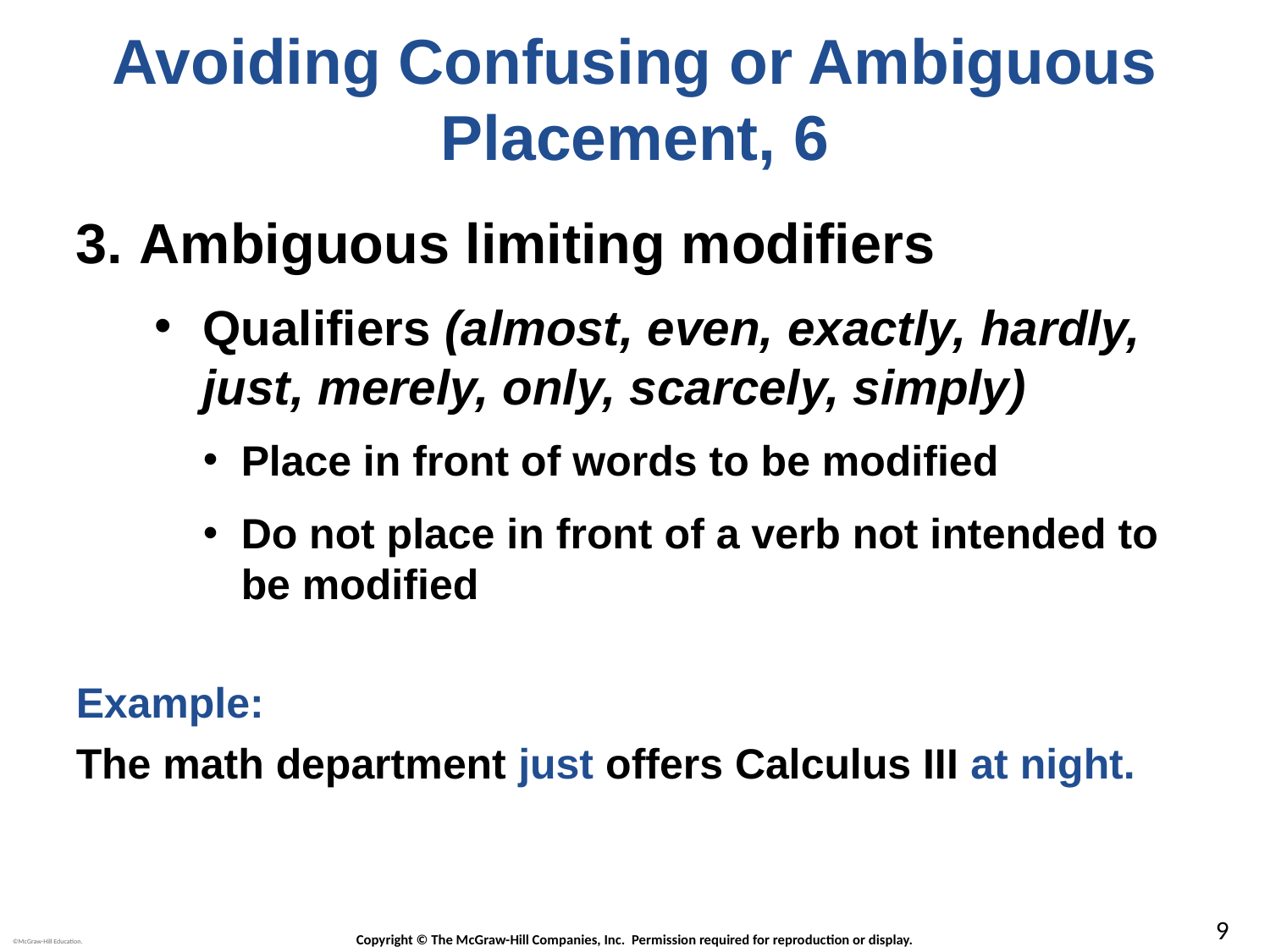

# Avoiding Confusing or Ambiguous Placement, 6
Ambiguous limiting modifiers
Qualifiers (almost, even, exactly, hardly, just, merely, only, scarcely, simply)
Place in front of words to be modified
Do not place in front of a verb not intended to
be modified
Example:
The math department just offers Calculus III at night.